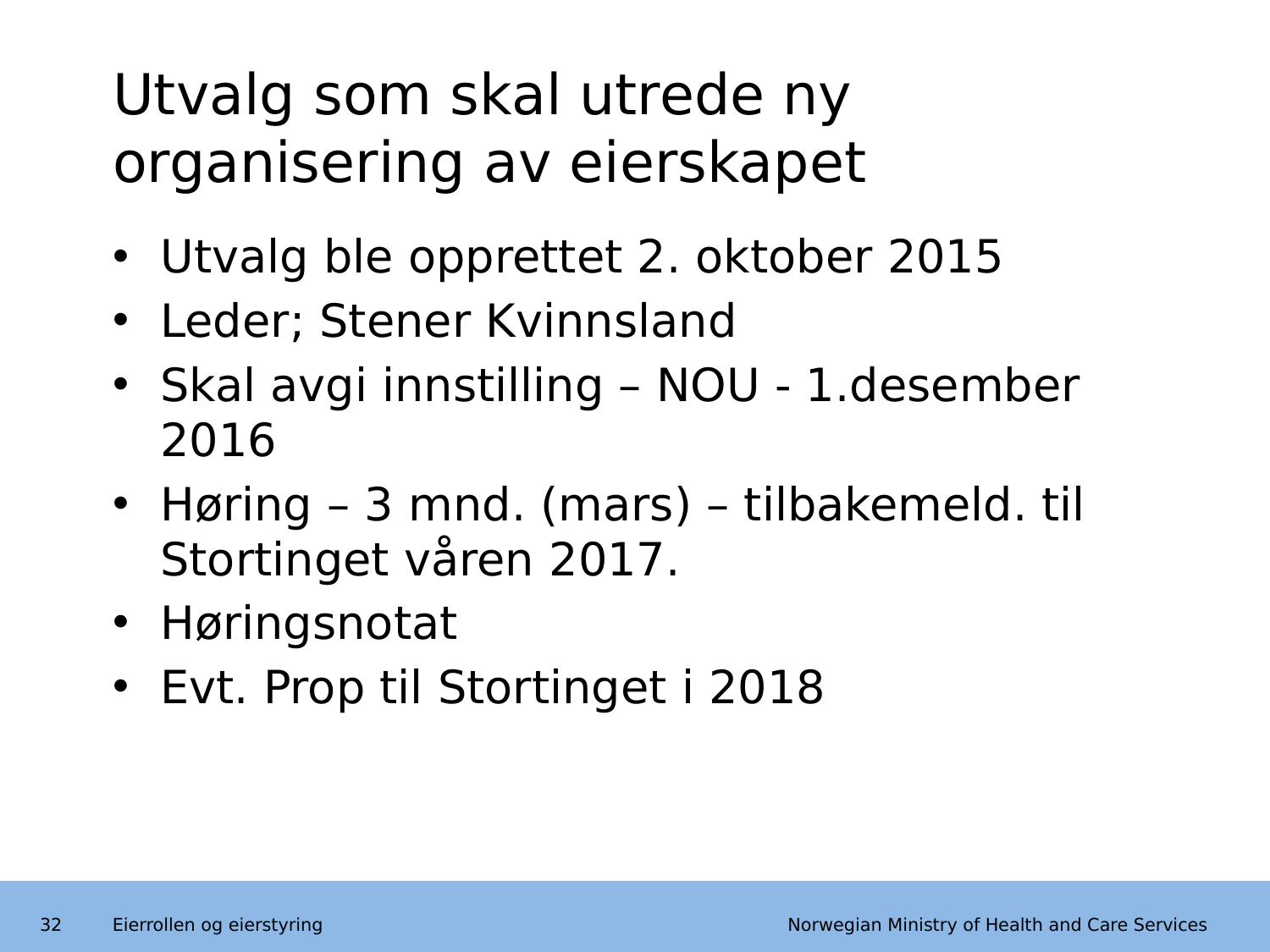

# Utvalg som skal utrede ny organisering av eierskapet
Utvalg ble opprettet 2. oktober 2015
Leder; Stener Kvinnsland
Skal avgi innstilling – NOU - 1.desember 2016
Høring – 3 mnd. (mars) – tilbakemeld. til Stortinget våren 2017.
Høringsnotat
Evt. Prop til Stortinget i 2018

32
Eierrollen og eierstyring